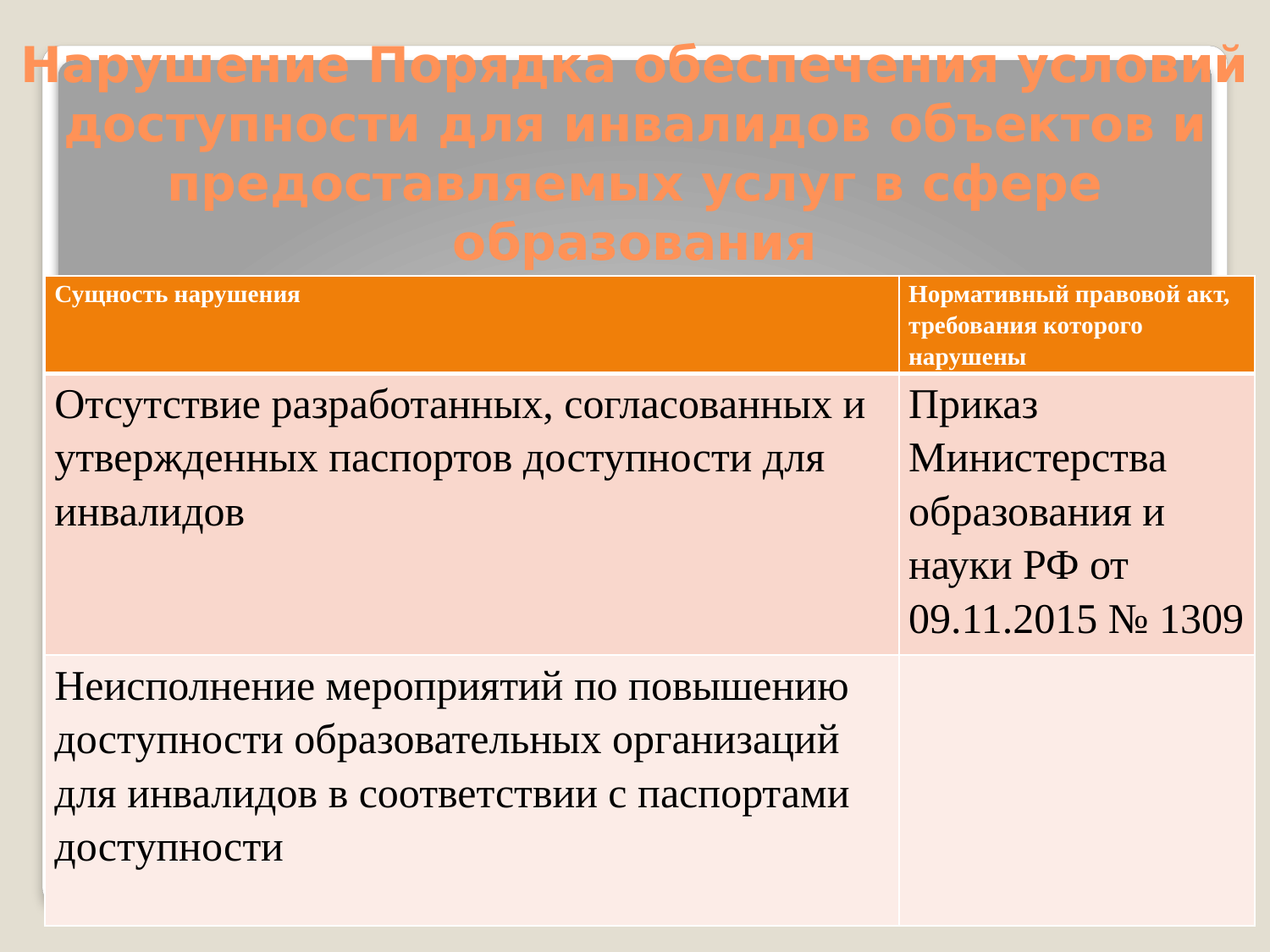

# Нарушение Порядка обеспечения условий доступности для инвалидов объектов и предоставляемых услуг в сфере образования
| Сущность нарушения | Нормативный правовой акт, требования которого нарушены |
| --- | --- |
| Отсутствие разработанных, согласованных и утвержденных паспортов доступности для инвалидов | Приказ Министерства образования и науки РФ от 09.11.2015 № 1309 |
| Неисполнение мероприятий по повышению доступности образовательных организаций для инвалидов в соответствии с паспортами доступности |  |